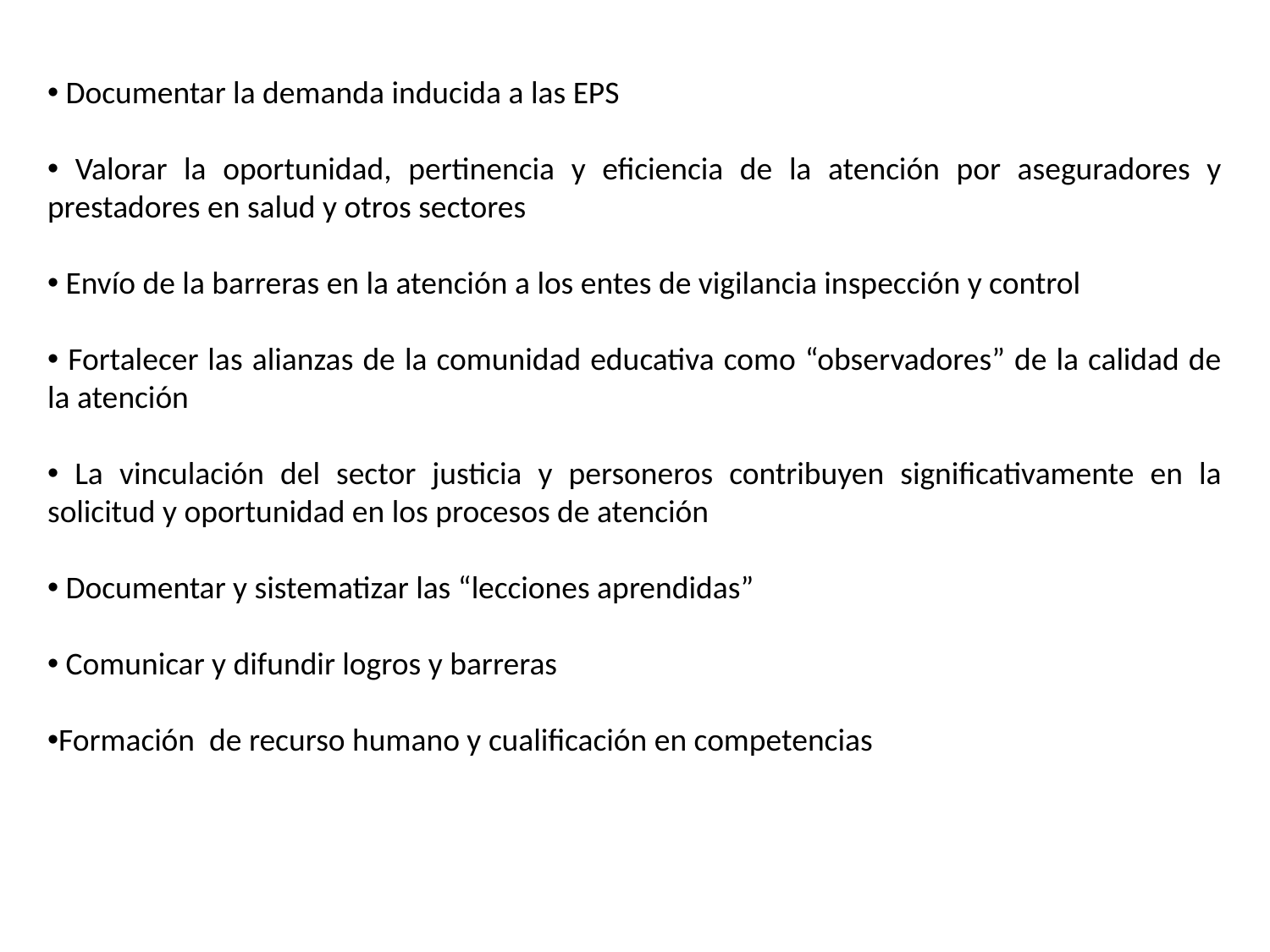

Documentar la demanda inducida a las EPS

 Valorar la oportunidad, pertinencia y eficiencia de la atención por aseguradores y prestadores en salud y otros sectores

 Envío de la barreras en la atención a los entes de vigilancia inspección y control

 Fortalecer las alianzas de la comunidad educativa como “observadores” de la calidad de la atención

 La vinculación del sector justicia y personeros contribuyen significativamente en la solicitud y oportunidad en los procesos de atención

 Documentar y sistematizar las “lecciones aprendidas”

 Comunicar y difundir logros y barreras

Formación  de recurso humano y cualificación en competencias